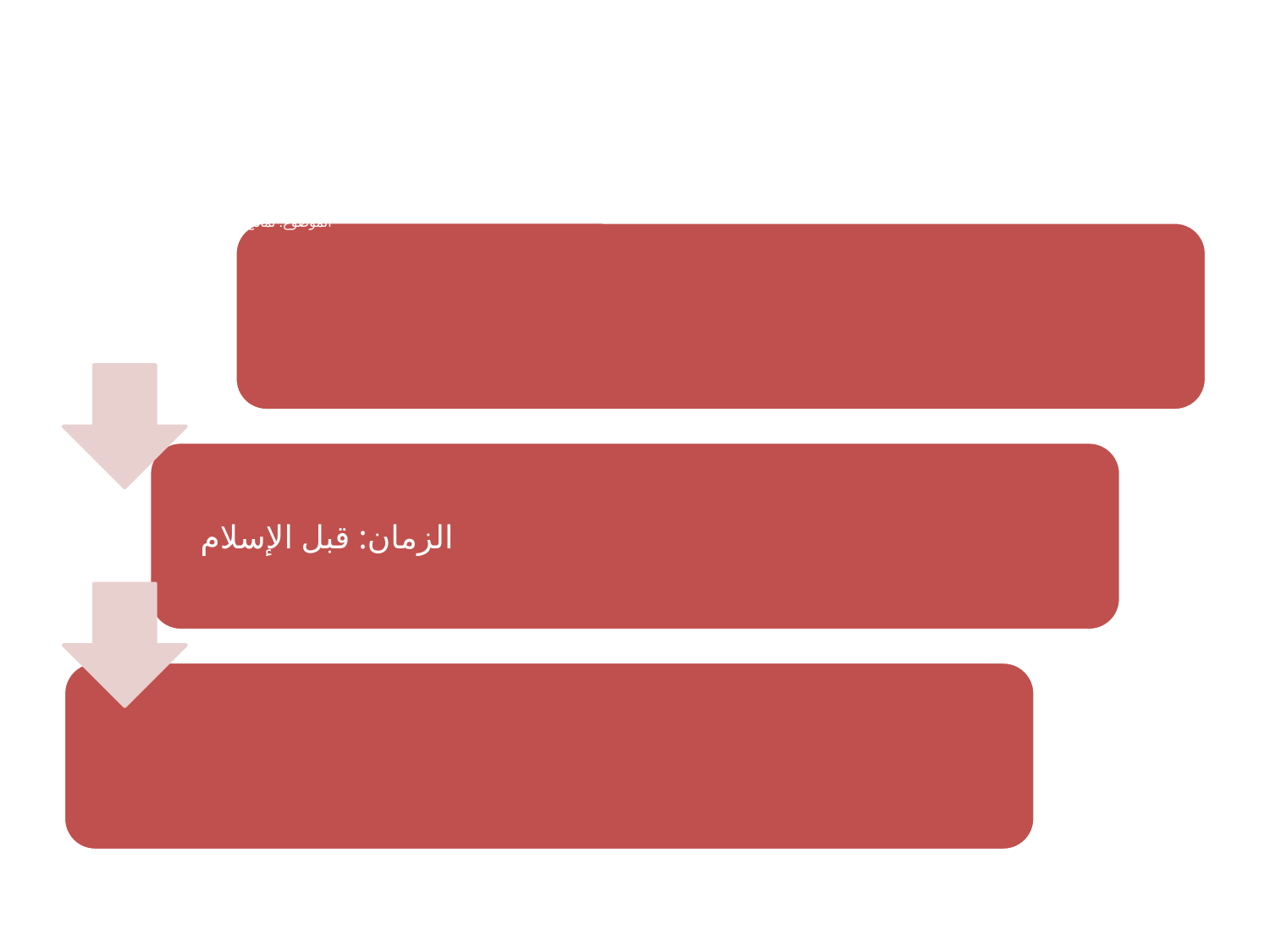

#
الموضوع: نماذج سياسية
المكان: خارج جزيرة العرب